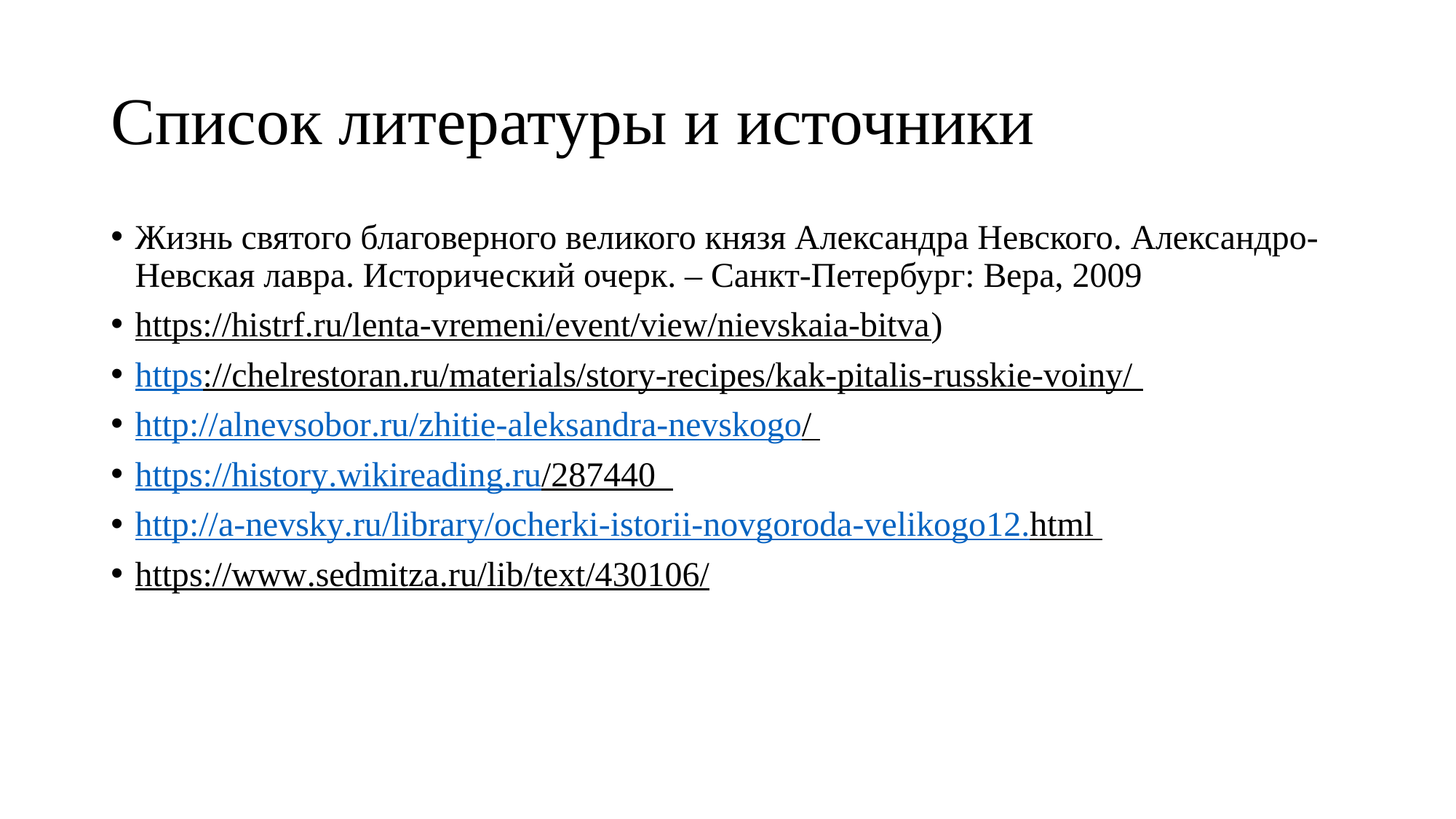

# Список литературы и источники
Жизнь святого благоверного великого князя Александра Невского. Александро-Невская лавра. Исторический очерк. – Санкт-Петербург: Вера, 2009
https://histrf.ru/lenta-vremeni/event/view/nievskaia-bitva)
https://chelrestoran.ru/materials/story-recipes/kak-pitalis-russkie-voiny/
http://alnevsobor.ru/zhitie-aleksandra-nevskogo/
https://history.wikireading.ru/287440
http://a-nevsky.ru/library/ocherki-istorii-novgoroda-velikogo12.html
https://www.sedmitza.ru/lib/text/430106/